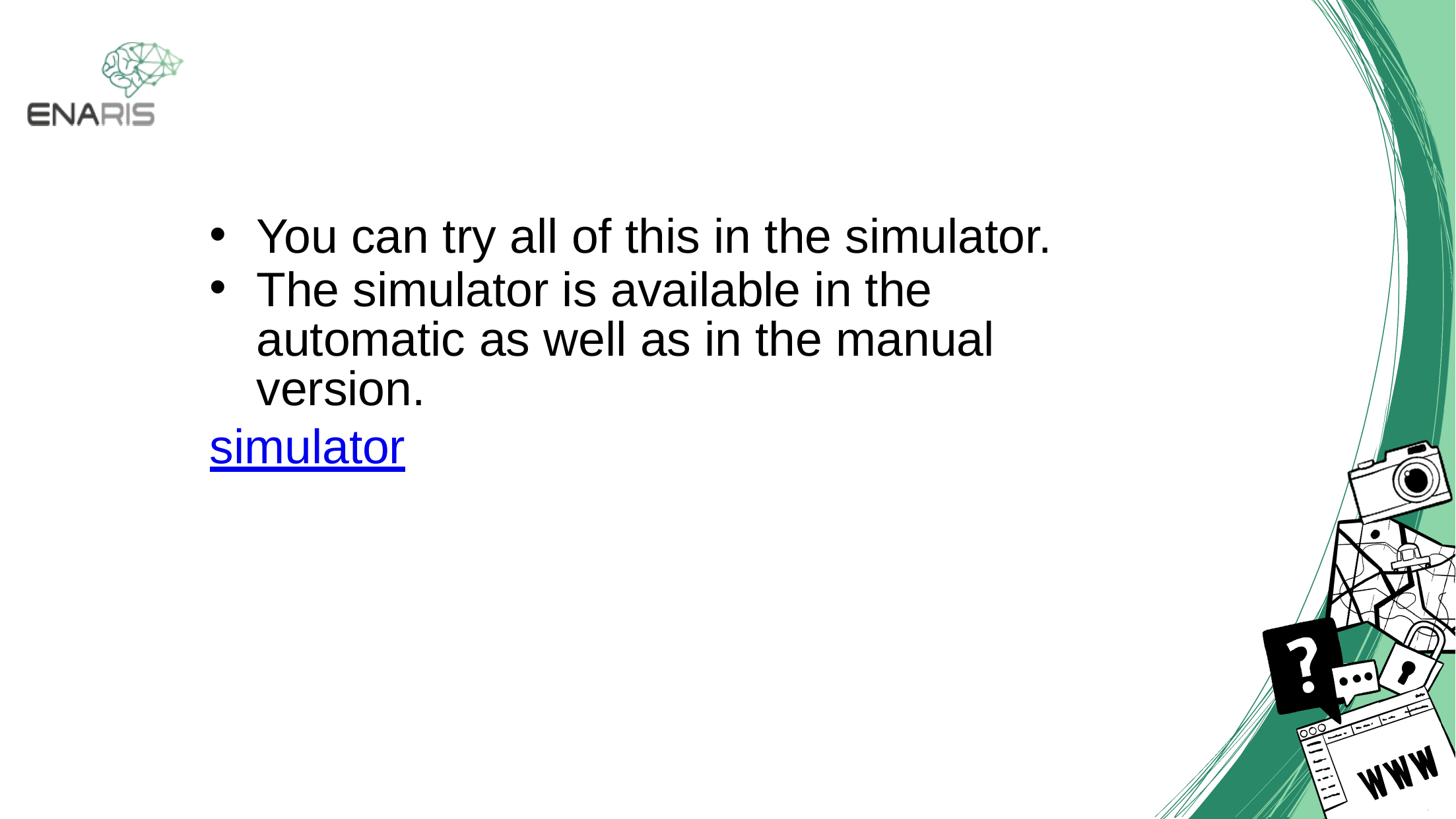

You can try all of this in the simulator.
The simulator is available in the automatic as well as in the manual  version.
simulator